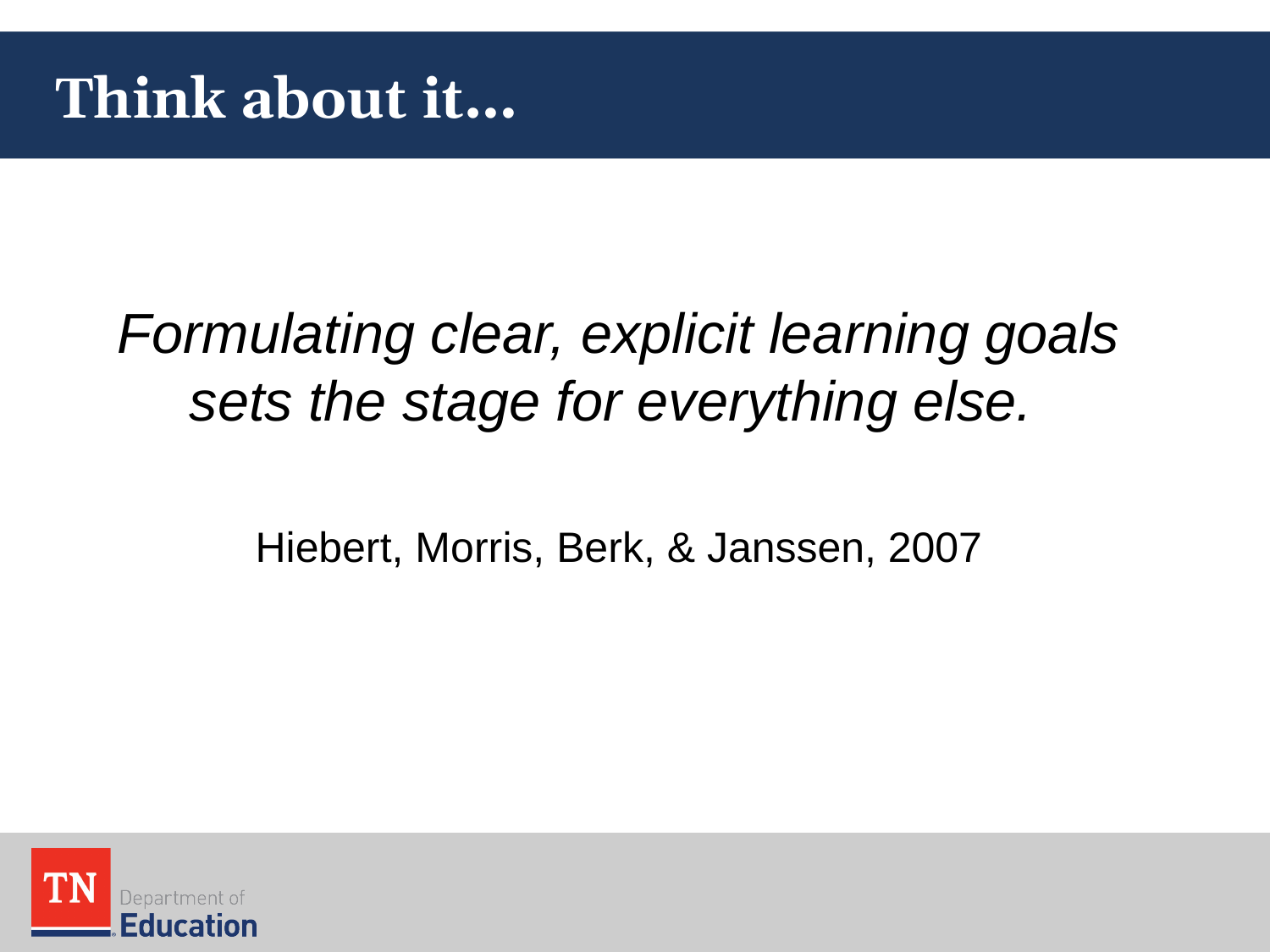

# Think about it…

Formulating clear, explicit learning goals sets the stage for everything else.

Hiebert, Morris, Berk, & Janssen, 2007